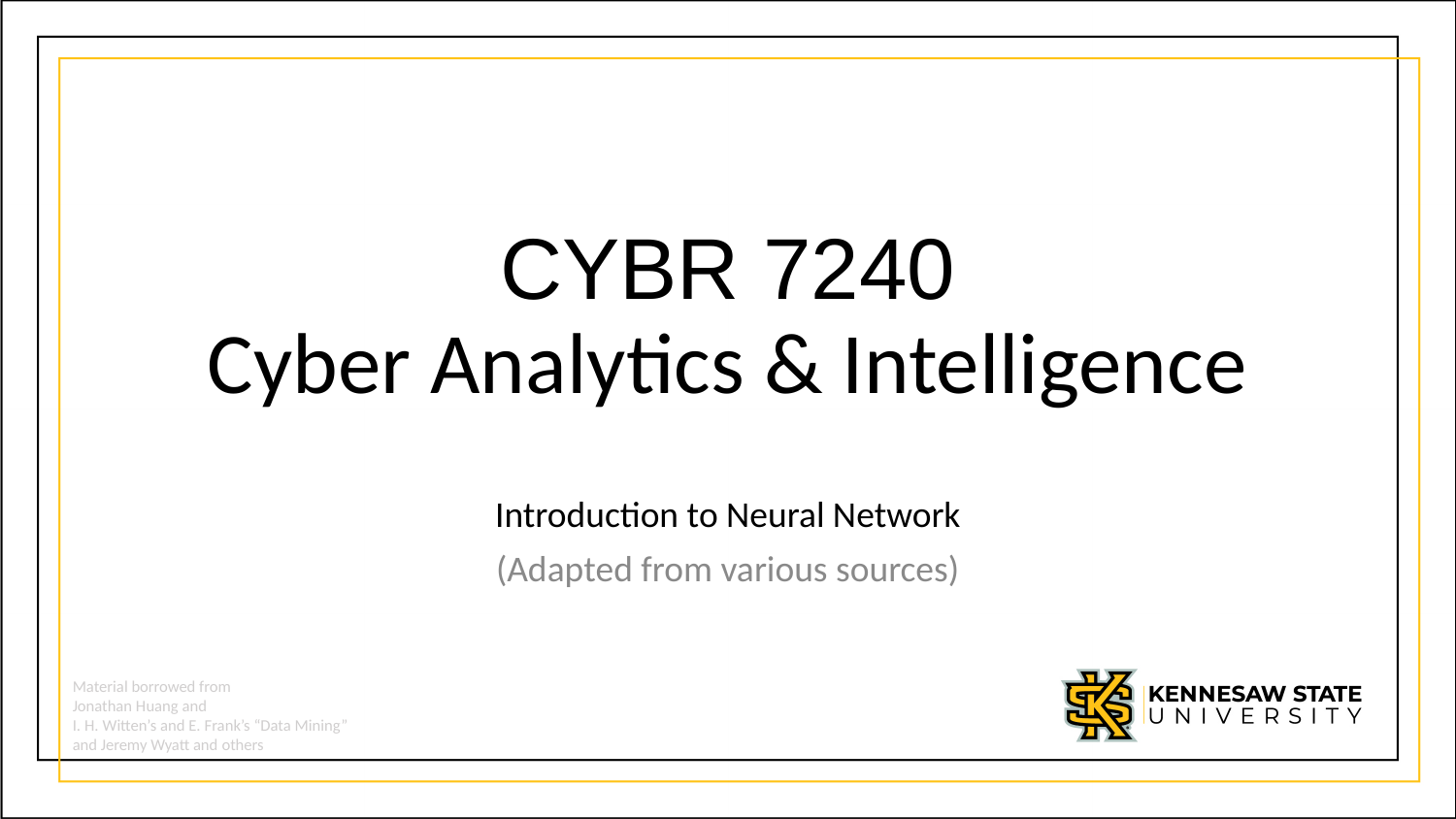

# CYBR 7240 Cyber Analytics & Intelligence

Introduction to Neural Network
(Adapted from various sources)

Material borrowed from
Jonathan Huang and
I. H. Witten’s and E. Frank’s “Data Mining”
and Jeremy Wyatt and others